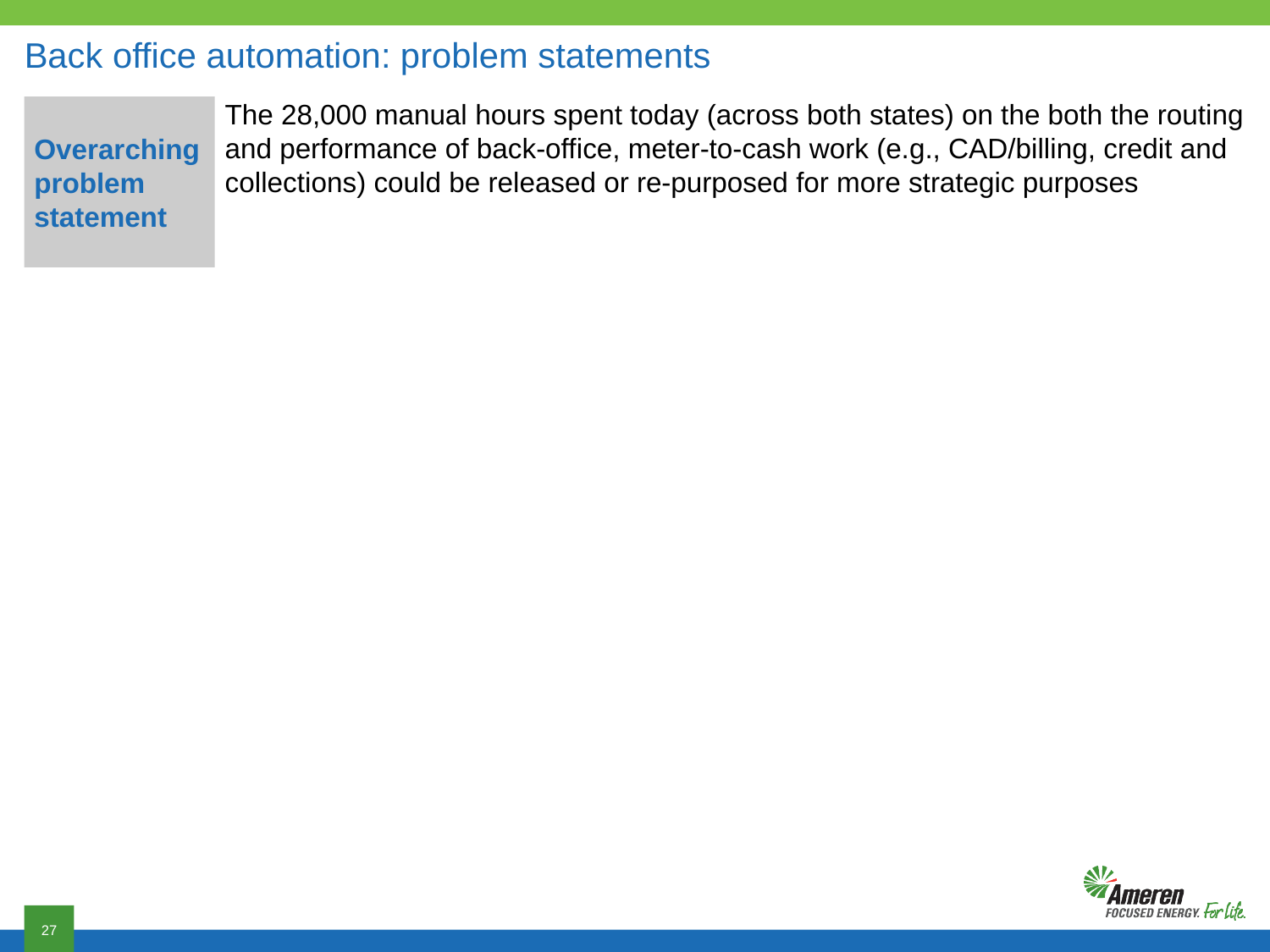

# Back office automation: problem statements
Overarching
problem statement
The 28,000 manual hours spent today (across both states) on the both the routing and performance of back-office, meter-to-cash work (e.g., CAD/billing, credit and collections) could be released or re-purposed for more strategic purposes